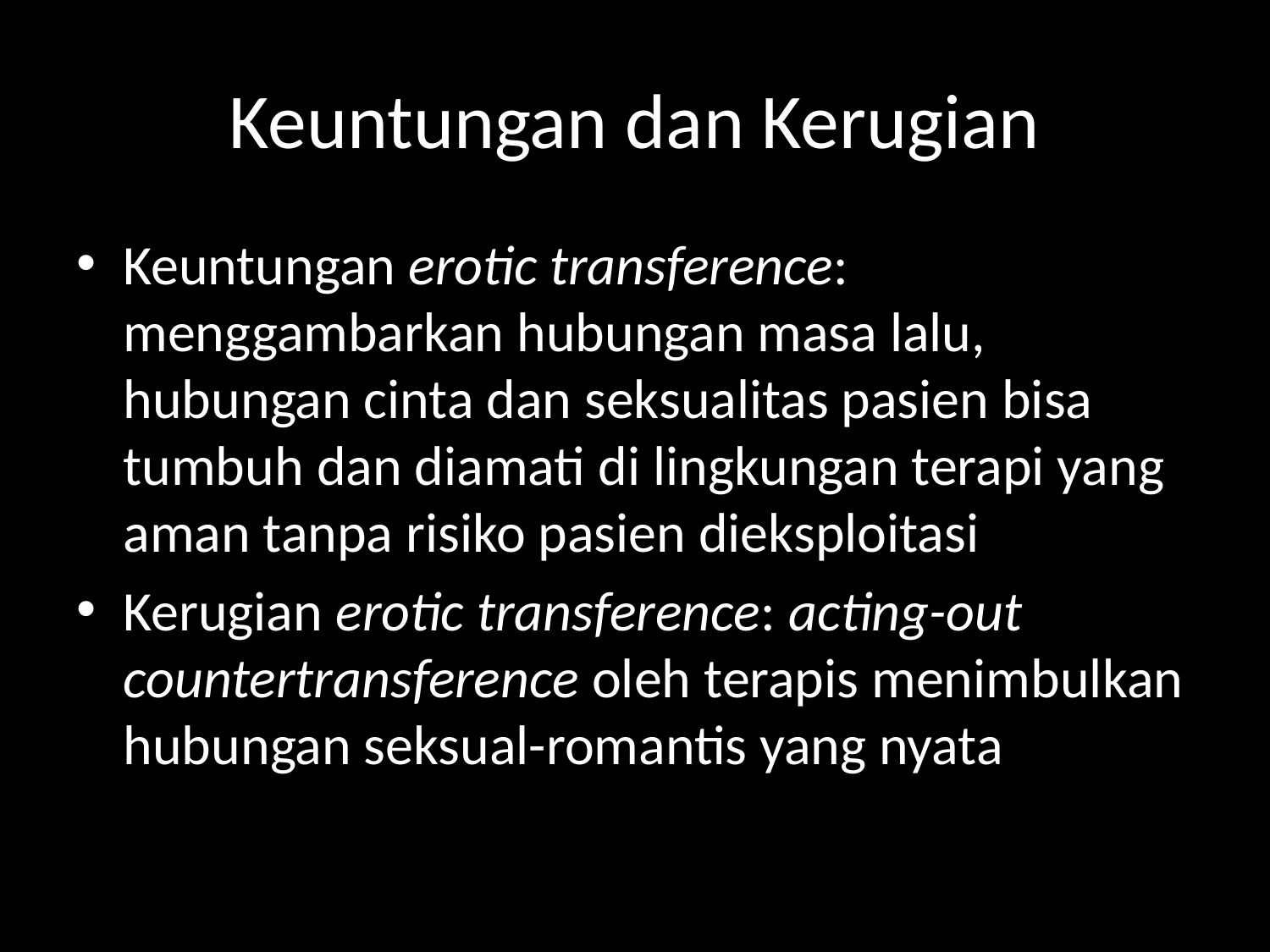

# Keuntungan dan Kerugian
Keuntungan erotic transference: menggambarkan hubungan masa lalu, hubungan cinta dan seksualitas pasien bisa tumbuh dan diamati di lingkungan terapi yang aman tanpa risiko pasien dieksploitasi
Kerugian erotic transference: acting-out countertransference oleh terapis menimbulkan hubungan seksual-romantis yang nyata